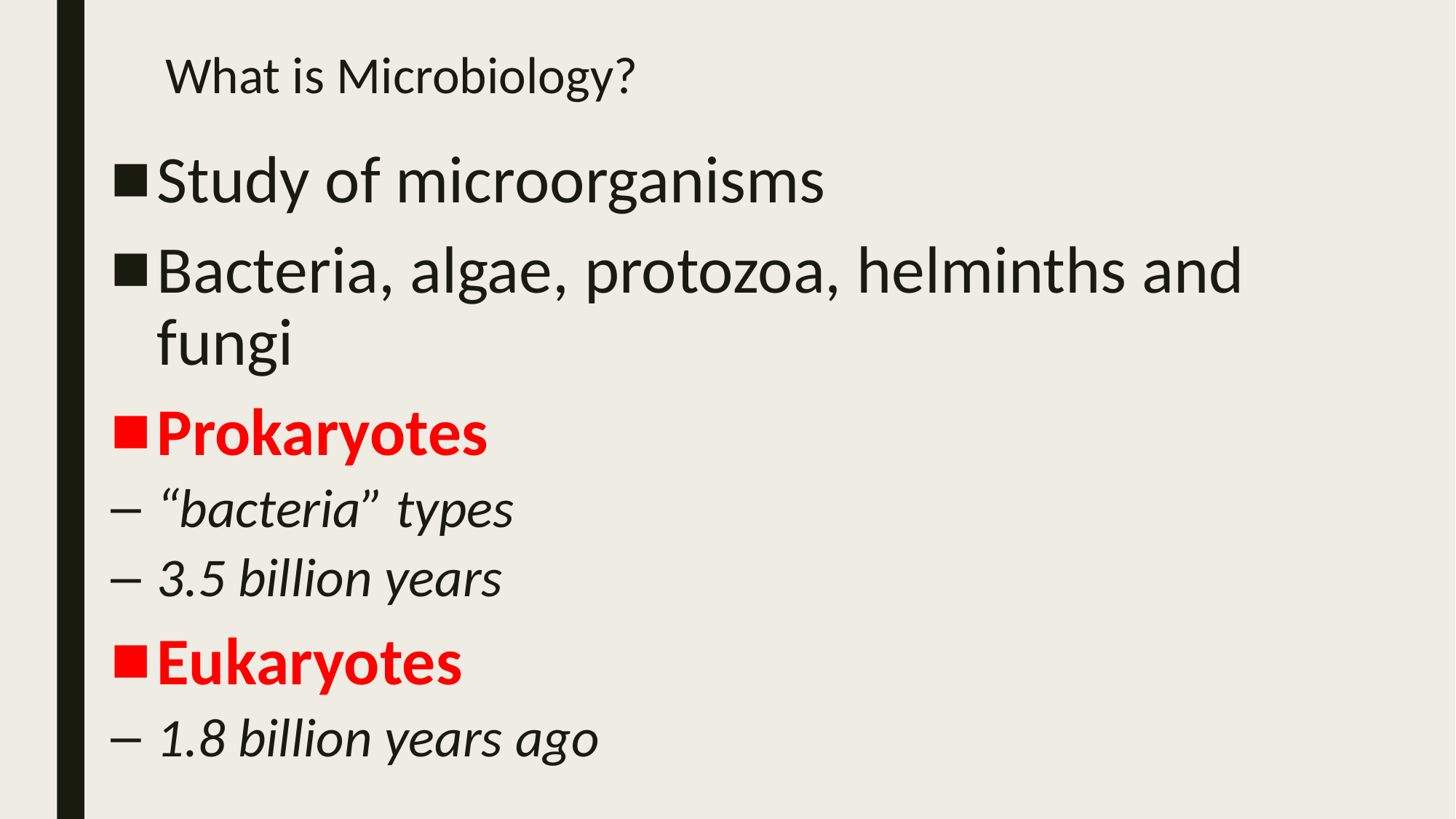

# What is Microbiology?
Study of microorganisms
Bacteria, algae, protozoa, helminths and fungi
Prokaryotes
“bacteria” types
3.5 billion years
Eukaryotes
1.8 billion years ago